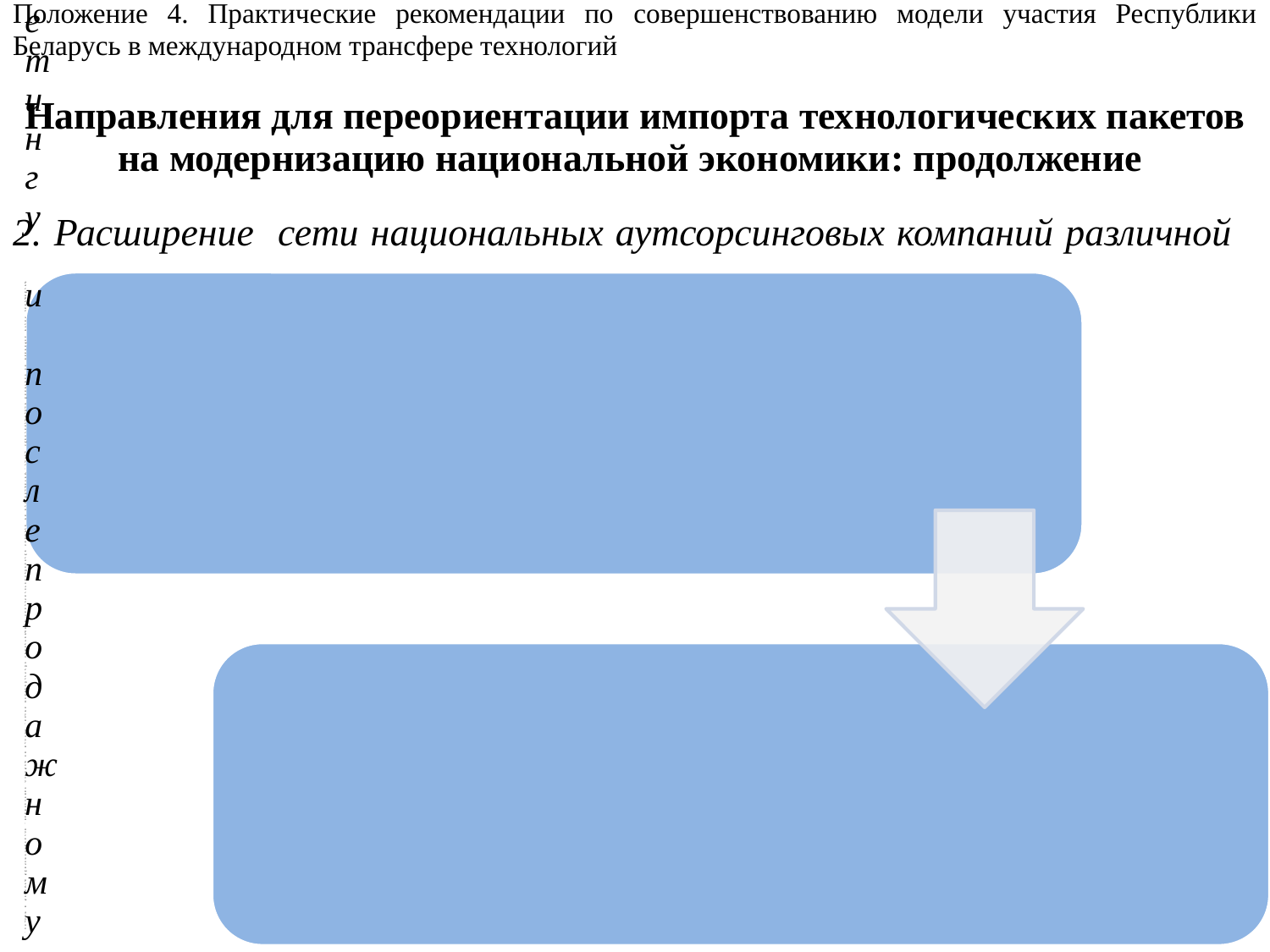

Положение 4. Практические рекомендации по совершенствованию модели участия Республики Беларусь в международном трансфере технологий

# Направления для переориентации импорта технологических пакетов на модернизацию национальной экономики: продолжение

2. Расширение  сети национальных аутсорсинговых компаний различной специализации:

41